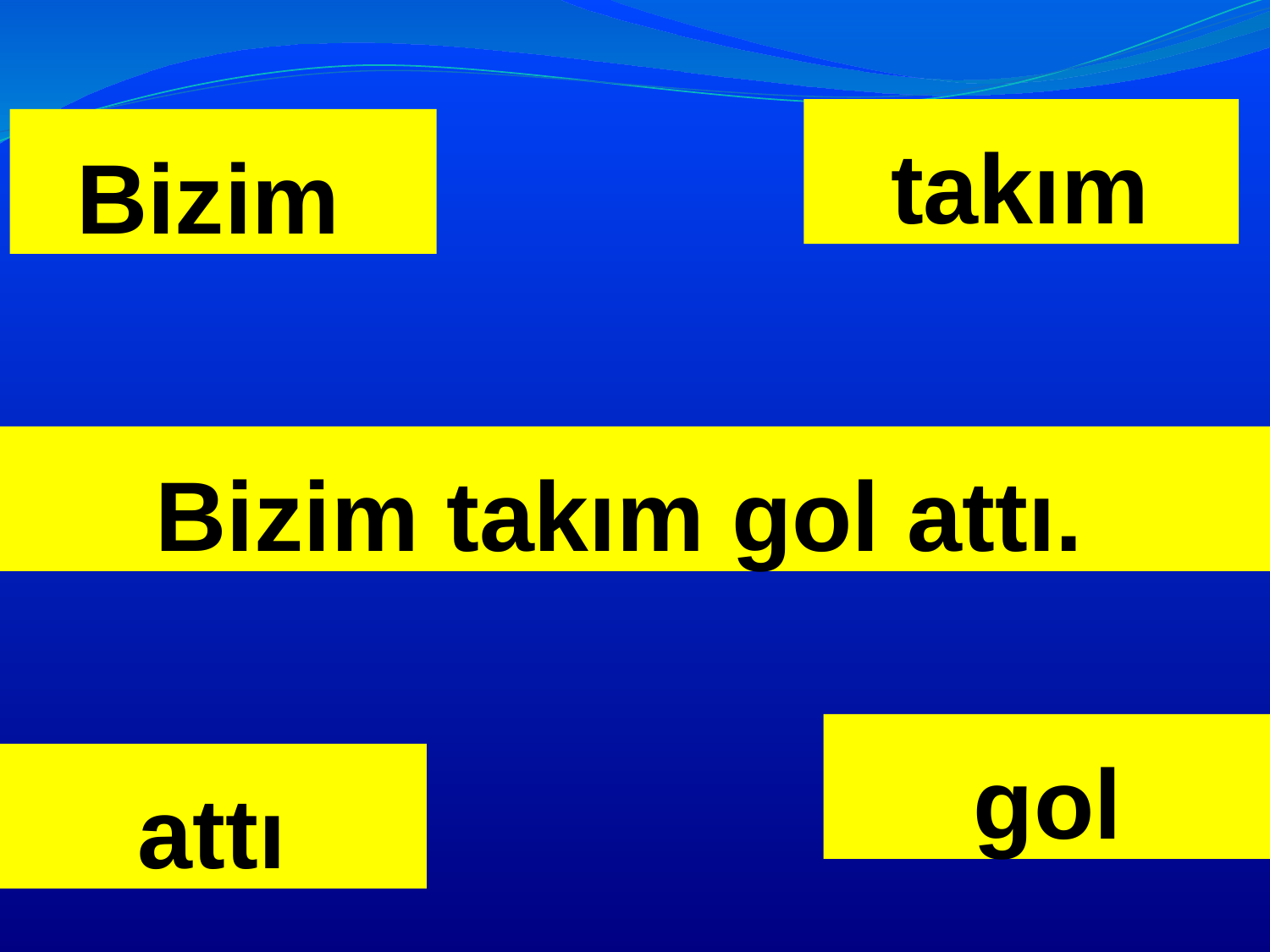

takım
# Bizim
Bizim takım gol attı.
gol
attı